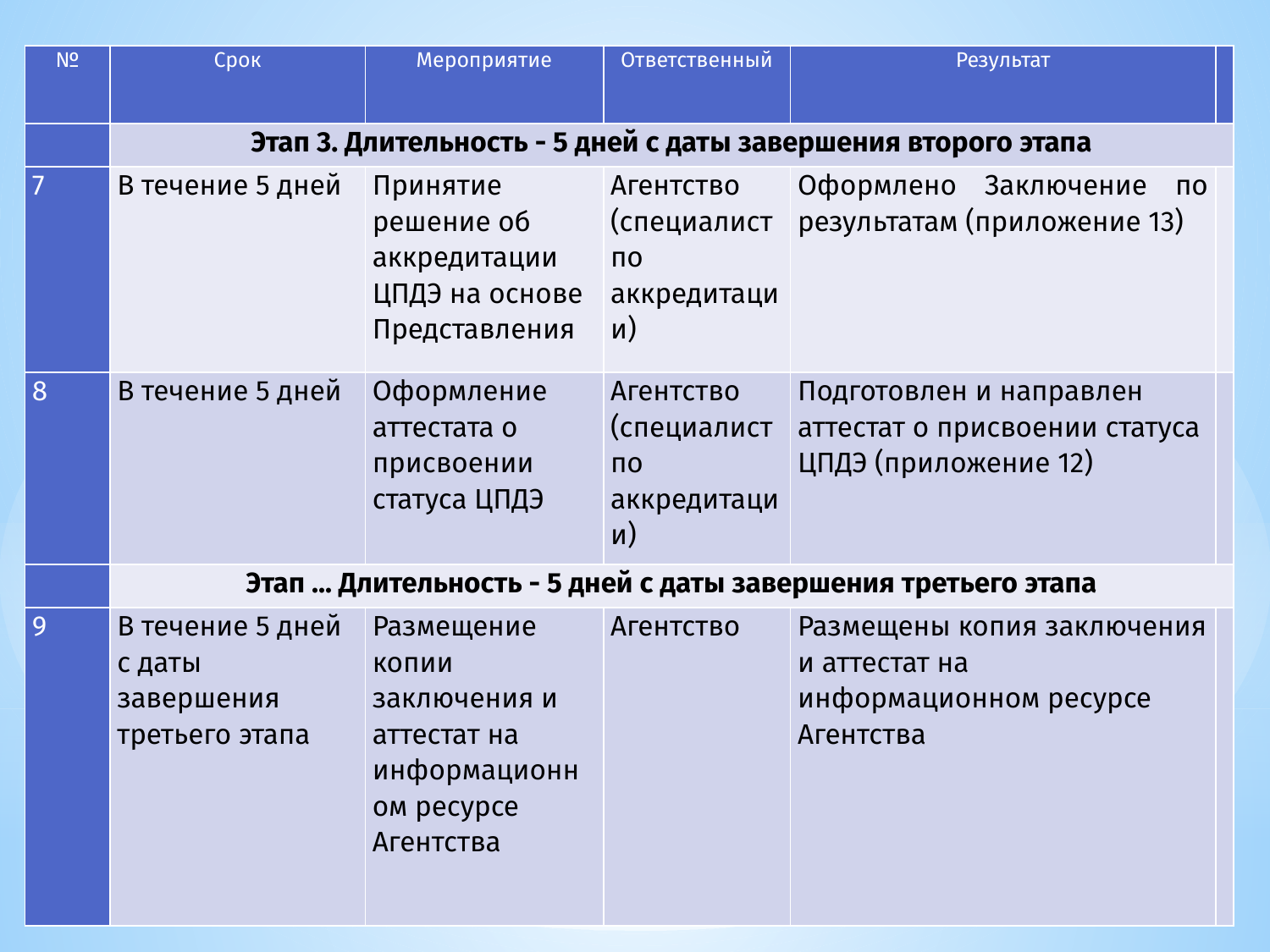

| № | Срок | Мероприятие | Ответственный | Результат |  |
| --- | --- | --- | --- | --- | --- |
|  | Этап 3. Длительность - 5 дней с даты завершения второго этапа |  |  |  |  |
| 7 | В течение 5 дней | Принятие решение об аккредитации ЦПДЭ на основе Представления | Агентство (специалист по аккредитации) | Оформлено Заключение по результатам (приложение 13) |  |
| 8 | В течение 5 дней | Оформление аттестата о присвоении статуса ЦПДЭ | Агентство (специалист по аккредитации) | Подготовлен и направлен аттестат о присвоении статуса ЦПДЭ (приложение 12) |  |
|  | Этап ... Длительность - 5 дней с даты завершения третьего этапа |  |  |  |  |
| 9 | В течение 5 дней с даты завершения третьего этапа | Размещение копии заключения и аттестат на информационном ресурсе Агентства | Агентство | Размещены копия заключения и аттестат на информационном ресурсе Агентства |  |
#